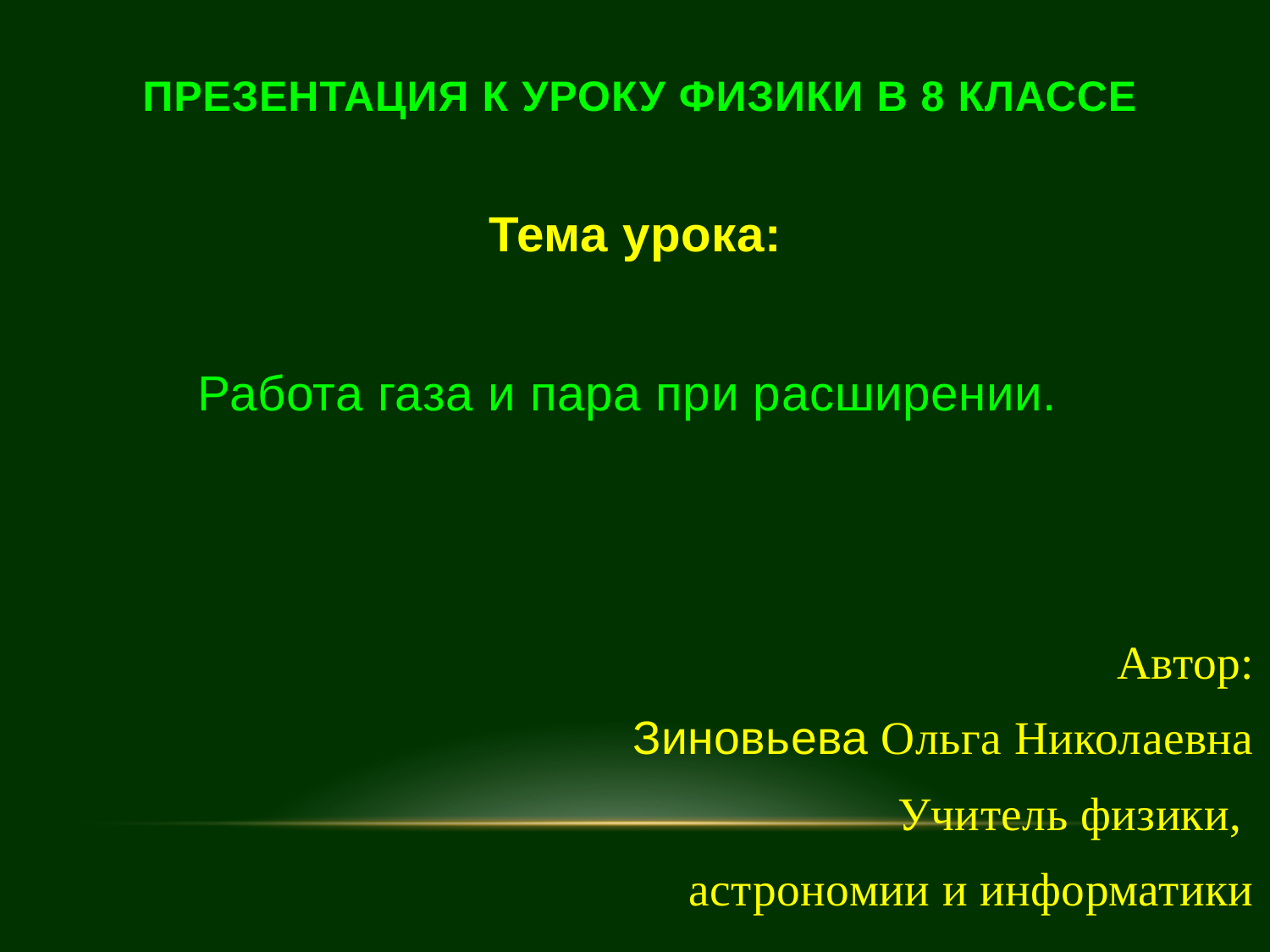

# Презентация к уроку физики в 8 классе

Тема урока:

Работа газа и пара при расширении.
Автор:
Зиновьева Ольга Николаевна
Учитель физики,
астрономии и информатики